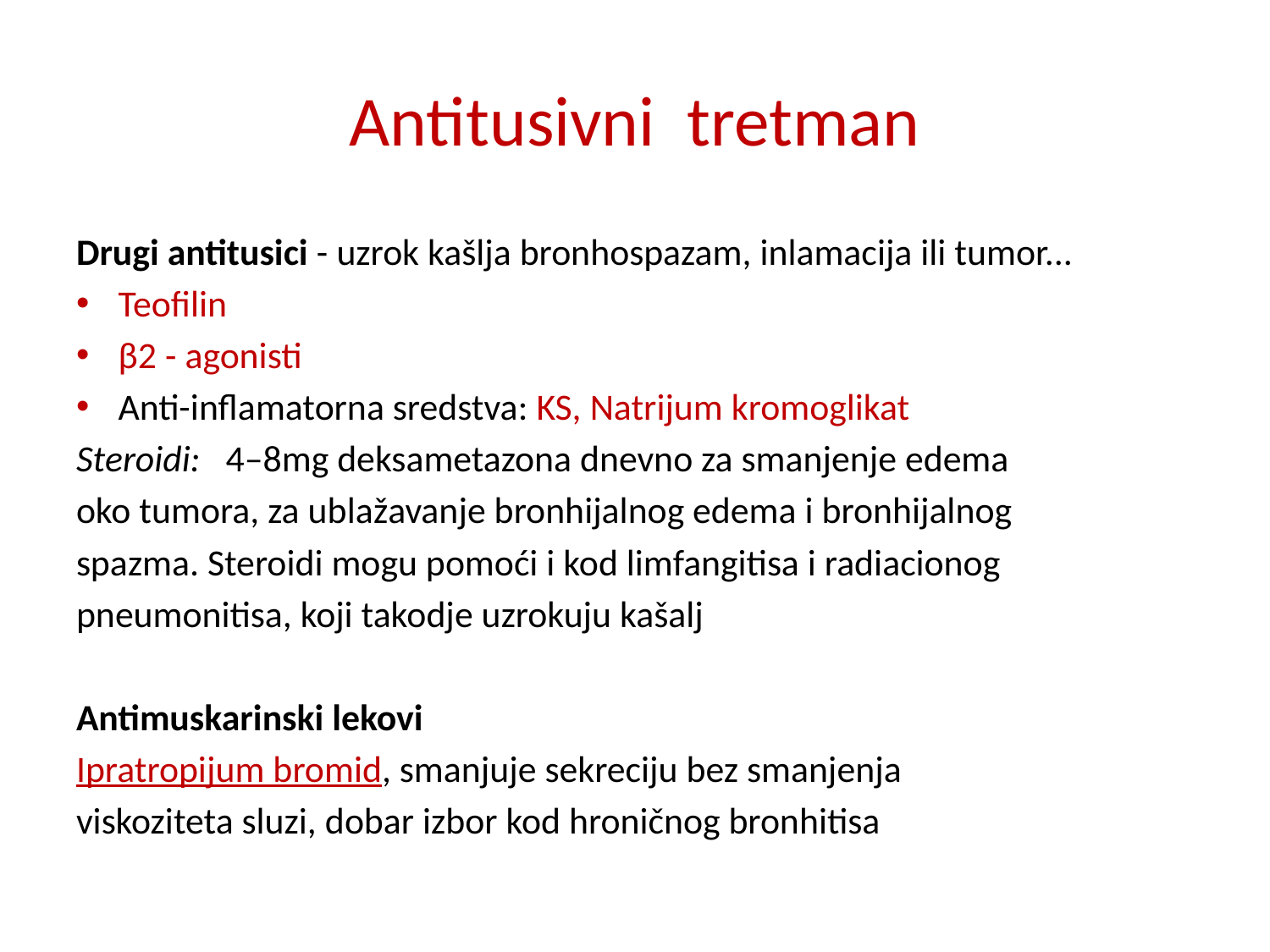

# Antitusivni  tretman
Drugi antitusici - uzrok kašlja bronhospazam, inlamacija ili tumor...
Teofilin
β2 - agonisti
Anti-inflamatorna sredstva: KS, Natrijum kromoglikat
Steroidi:   4–8mg deksametazona dnevno za smanjenje edema
oko tumora, za ublažavanje bronhijalnog edema i bronhijalnog
spazma. Steroidi mogu pomoći i kod limfangitisa i radiacionog
pneumonitisa, koji takodje uzrokuju kašalj

Antimuskarinski lekovi
Ipratropijum bromid, smanjuje sekreciju bez smanjenja
viskoziteta sluzi, dobar izbor kod hroničnog bronhitisa